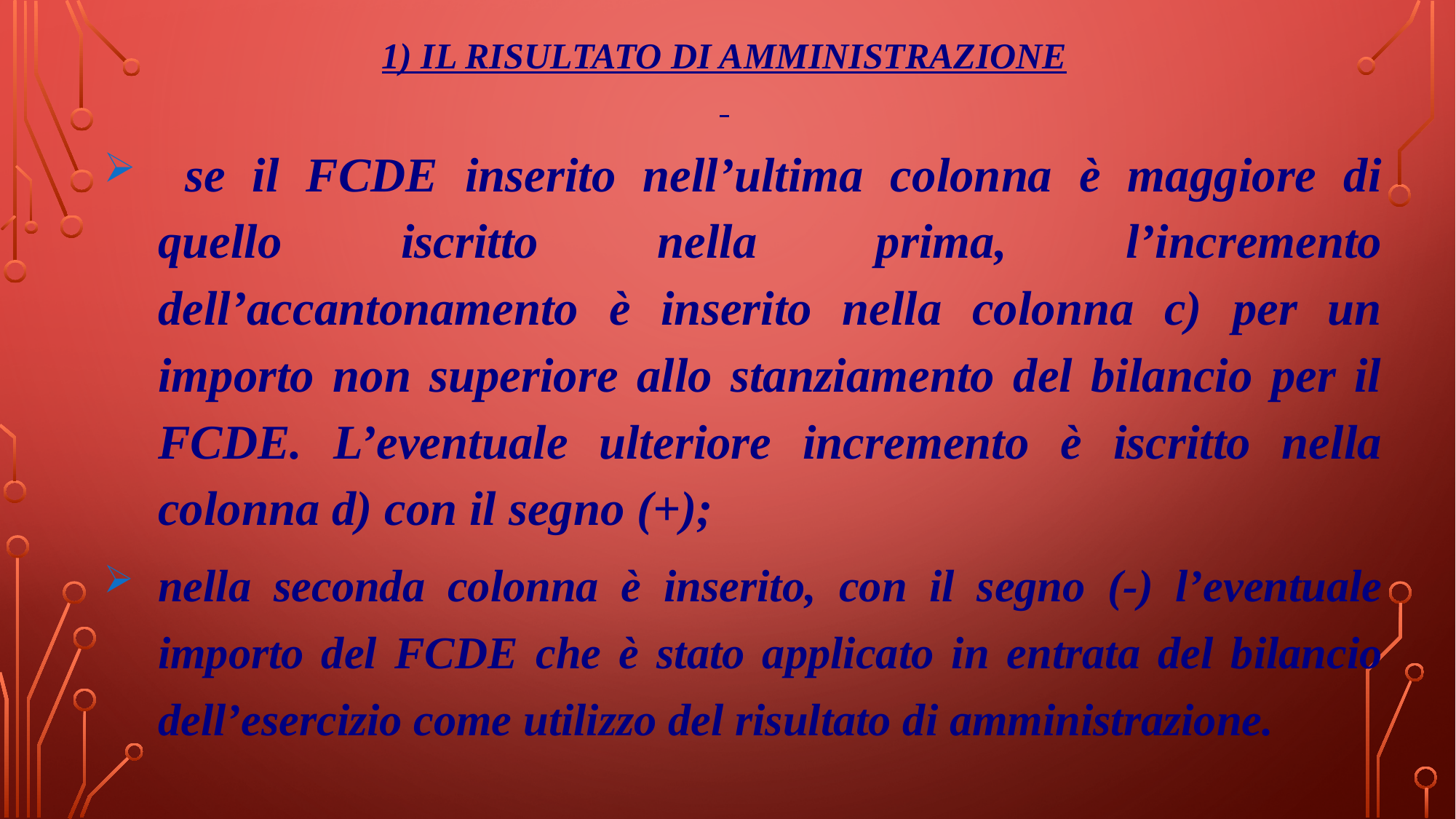

1) IL RISULTATO DI AMMINISTRAZIONE

 se il FCDE inserito nell’ultima colonna è maggiore di quello iscritto nella prima, l’incremento dell’accantonamento è inserito nella colonna c) per un importo non superiore allo stanziamento del bilancio per il FCDE. L’eventuale ulteriore incremento è iscritto nella colonna d) con il segno (+);
nella seconda colonna è inserito, con il segno (-) l’eventuale importo del FCDE che è stato applicato in entrata del bilancio dell’esercizio come utilizzo del risultato di amministrazione.